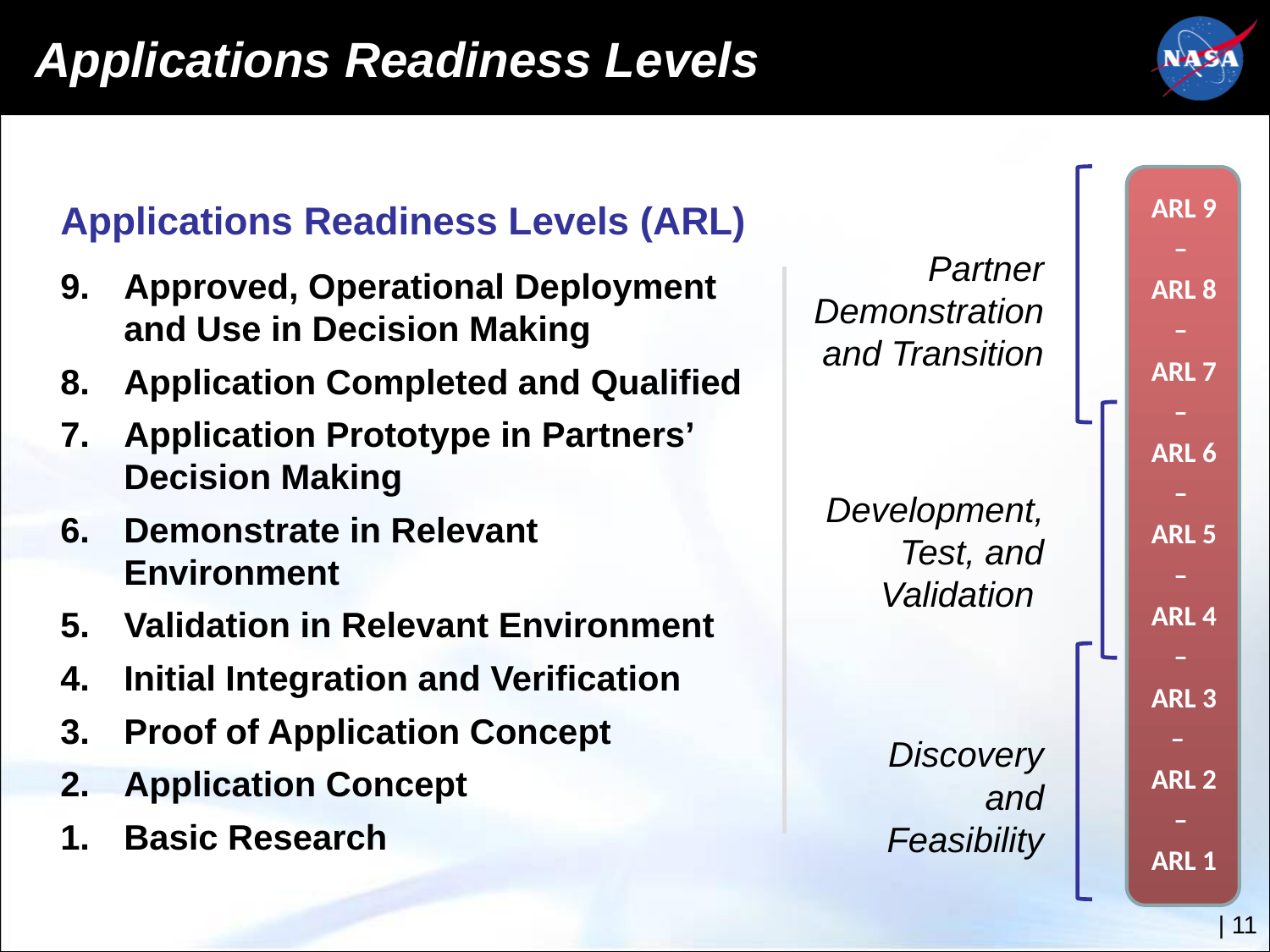

Applications Readiness Levels

ARL 9
–
ARL 8
–
ARL 7
–
ARL 6
–
ARL 5
–
ARL 4
–
ARL 3
–
ARL 2
–
ARL 1

Partner Demonstration and Transition

Development, Test, and Validation

Discovery and Feasibility
Applications Readiness Levels (ARL)
9.	Approved, Operational Deployment
and Use in Decision Making
8.	Application Completed and Qualified
7.	Application Prototype in Partners’
Decision Making
6.	Demonstrate in Relevant
Environment
5.	Validation in Relevant Environment
4.	Initial Integration and Verification
3.	Proof of Application Concept
2.	Application Concept
1.	Basic Research

|‌ 11